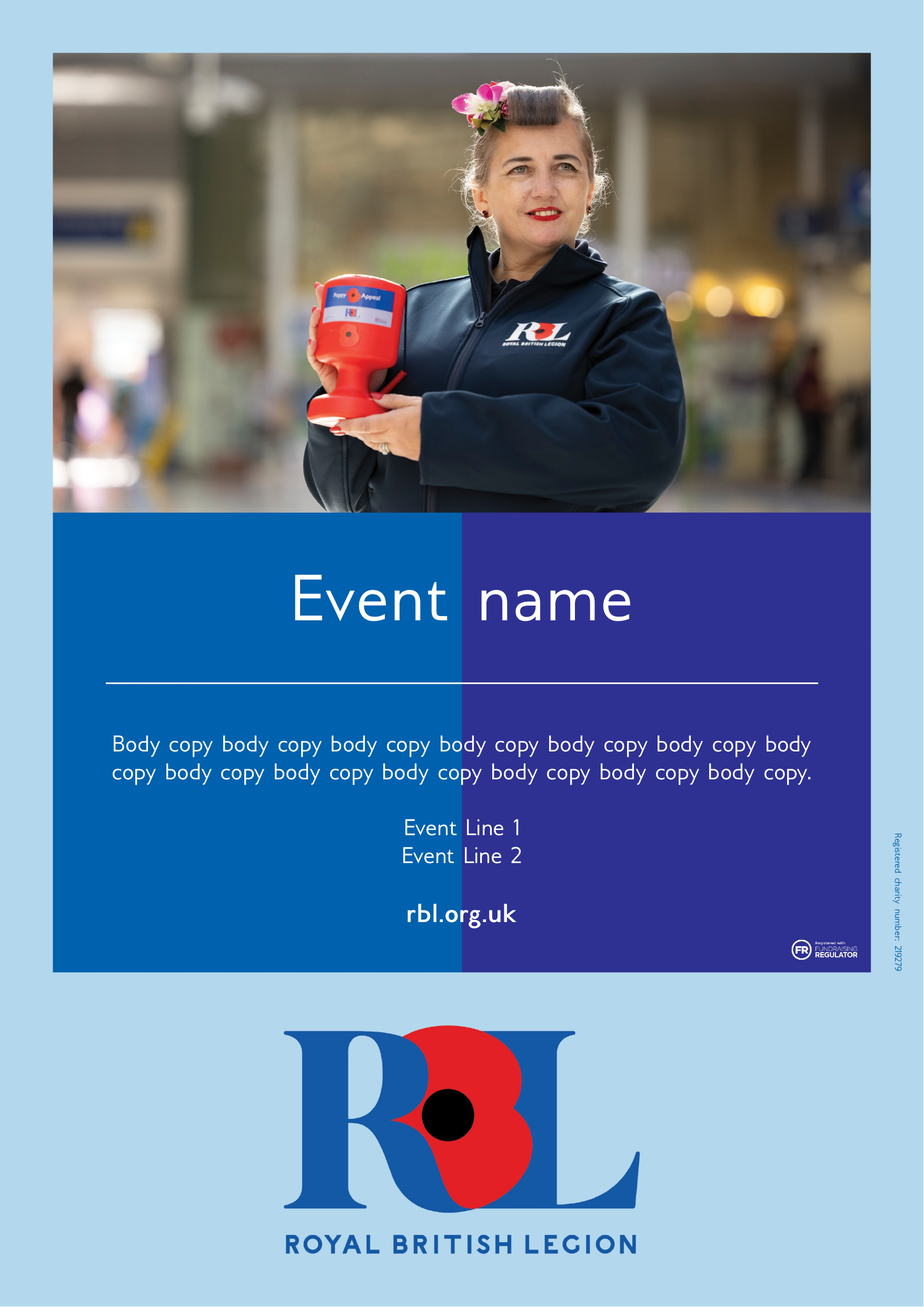

Event name
Body copy body copy body copy body copy body copy body copy body copy body copy body copy body copy body copy body copy body copy.

Event Line 1
Event Line 2

rbl.org.uk
Registered charity number: 219279